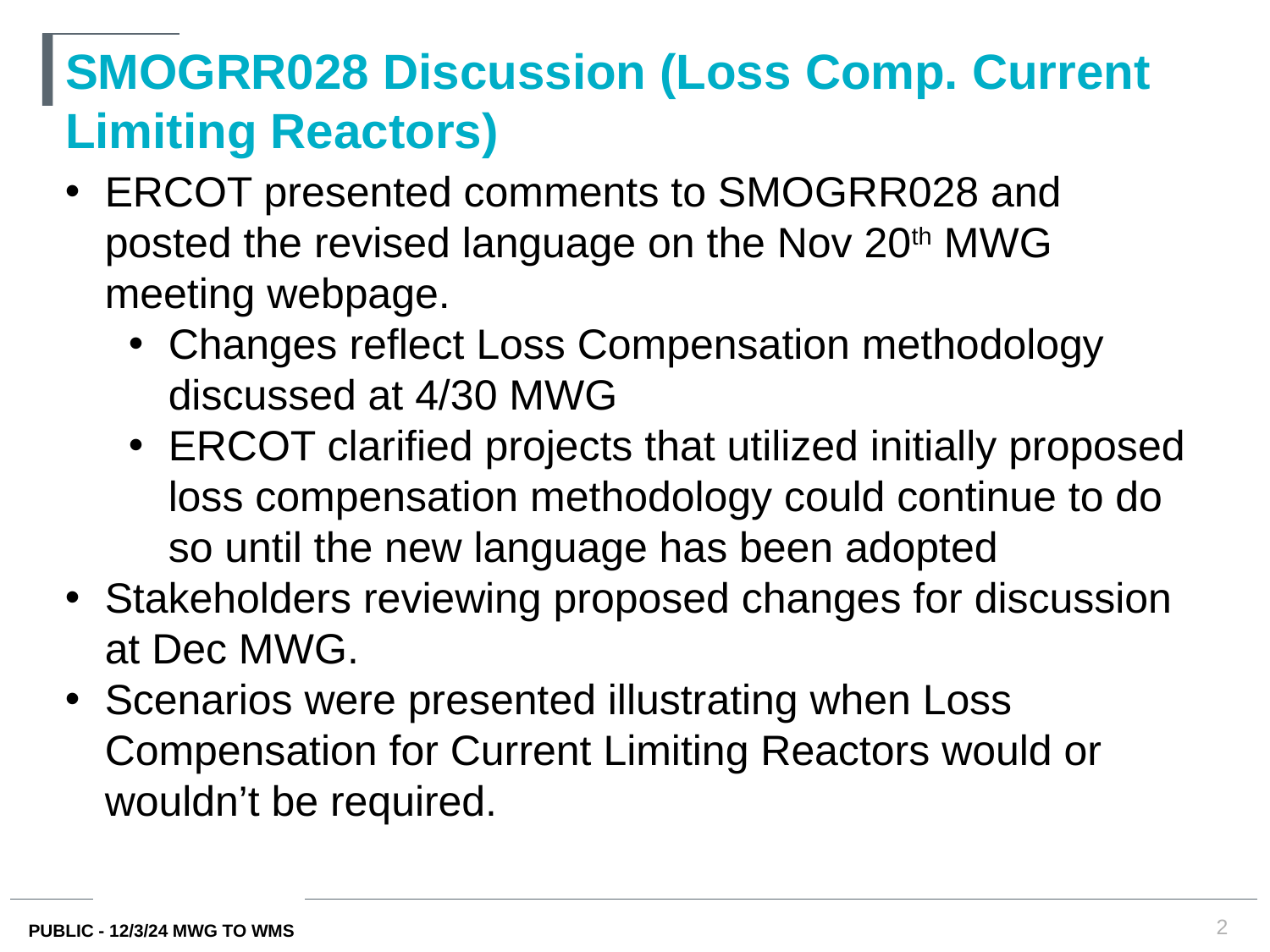

# SMOGRR028 Discussion (Loss Comp. Current Limiting Reactors)
ERCOT presented comments to SMOGRR028 and posted the revised language on the Nov 20th MWG meeting webpage.
Changes reflect Loss Compensation methodology discussed at 4/30 MWG
ERCOT clarified projects that utilized initially proposed loss compensation methodology could continue to do so until the new language has been adopted
Stakeholders reviewing proposed changes for discussion at Dec MWG.
Scenarios were presented illustrating when Loss Compensation for Current Limiting Reactors would or wouldn’t be required.

2
PUBLIC - 12/3/24 MWG TO WMS